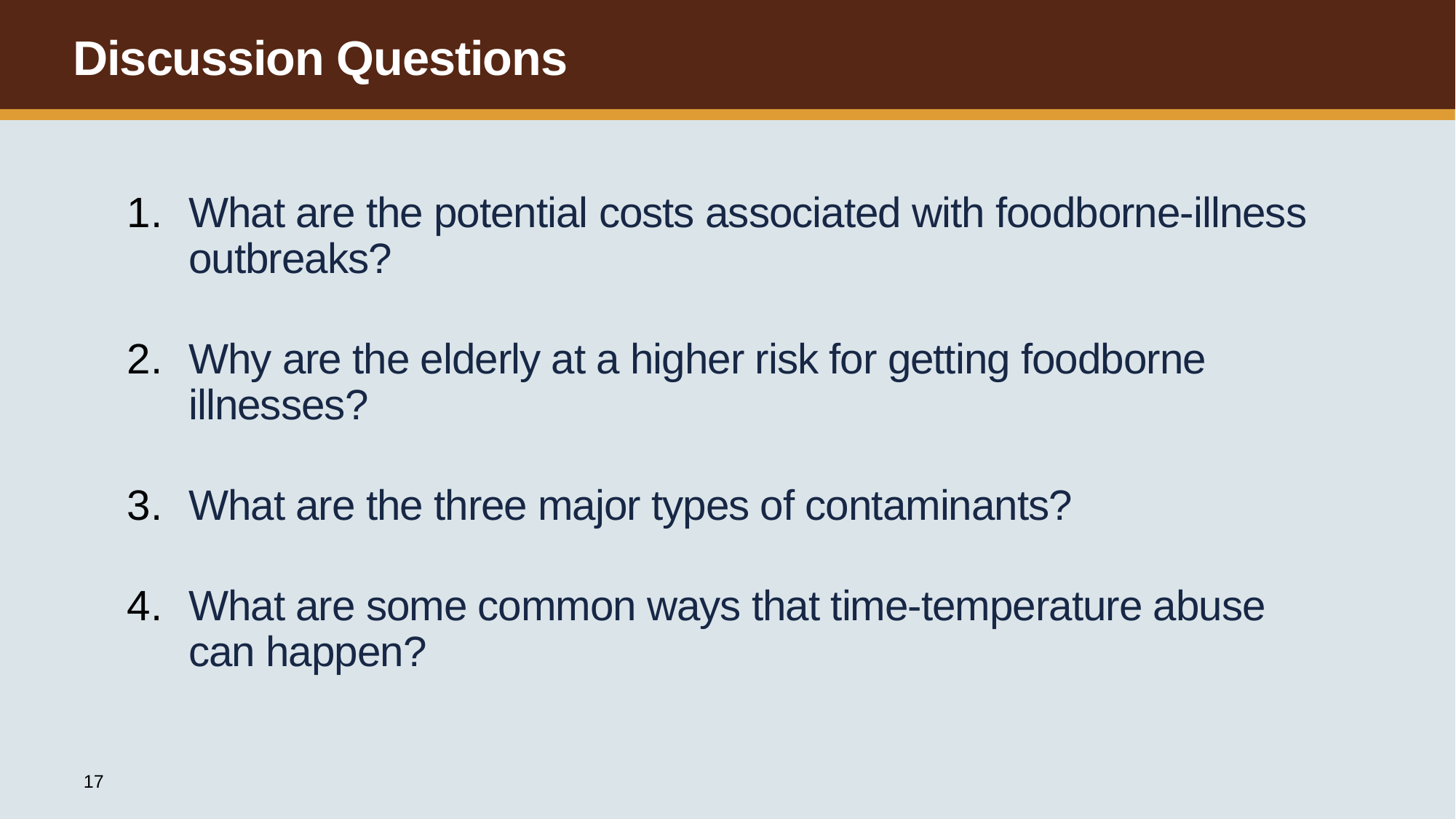

Discussion Questions
What are the potential costs associated with foodborne-illness outbreaks?
Why are the elderly at a higher risk for getting foodborne illnesses?
What are the three major types of contaminants?
What are some common ways that time-temperature abuse can happen?
17